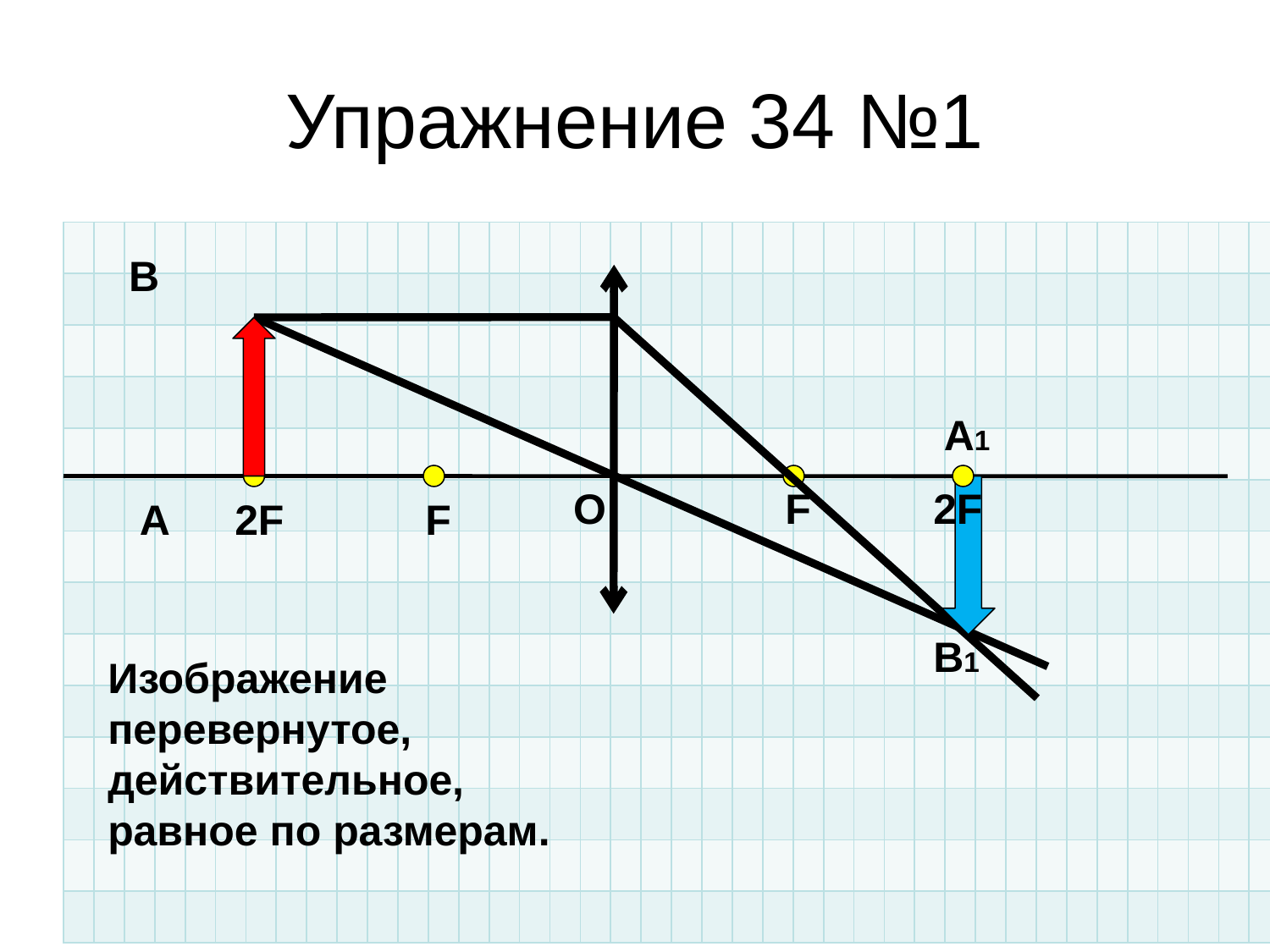

# Упражнение 34 №1
|  |  |  |  |  |  |  |  |  |  |  |  |  |  |  |  |  |  |  |  |  |  |  |  |  |  |  |  |  |  |  |  |  |  |  |  |  |  |  |  |
| --- | --- | --- | --- | --- | --- | --- | --- | --- | --- | --- | --- | --- | --- | --- | --- | --- | --- | --- | --- | --- | --- | --- | --- | --- | --- | --- | --- | --- | --- | --- | --- | --- | --- | --- | --- | --- | --- | --- | --- |
|  |  |  |  |  |  |  |  |  |  |  |  |  |  |  |  |  |  |  |  |  |  |  |  |  |  |  |  |  |  |  |  |  |  |  |  |  |  |  |  |
|  |  |  |  |  |  |  |  |  |  |  |  |  |  |  |  |  |  |  |  |  |  |  |  |  |  |  |  |  |  |  |  |  |  |  |  |  |  |  |  |
|  |  |  |  |  |  |  |  |  |  |  |  |  |  |  |  |  |  |  |  |  |  |  |  |  |  |  |  |  |  |  |  |  |  |  |  |  |  |  |  |
|  |  |  |  |  |  |  |  |  |  |  |  |  |  |  |  |  |  |  |  |  |  |  |  |  |  |  |  |  |  |  |  |  |  |  |  |  |  |  |  |
|  |  |  |  |  |  |  |  |  |  |  |  |  |  |  |  |  |  |  |  |  |  |  |  |  |  |  |  |  |  |  |  |  |  |  |  |  |  |  |  |
|  |  |  |  |  |  |  |  |  |  |  |  |  |  |  |  |  |  |  |  |  |  |  |  |  |  |  |  |  |  |  |  |  |  |  |  |  |  |  |  |
|  |  |  |  |  |  |  |  |  |  |  |  |  |  |  |  |  |  |  |  |  |  |  |  |  |  |  |  |  |  |  |  |  |  |  |  |  |  |  |  |
|  |  |  |  |  |  |  |  |  |  |  |  |  |  |  |  |  |  |  |  |  |  |  |  |  |  |  |  |  |  |  |  |  |  |  |  |  |  |  |  |
|  |  |  |  |  |  |  |  |  |  |  |  |  |  |  |  |  |  |  |  |  |  |  |  |  |  |  |  |  |  |  |  |  |  |  |  |  |  |  |  |
|  |  |  |  |  |  |  |  |  |  |  |  |  |  |  |  |  |  |  |  |  |  |  |  |  |  |  |  |  |  |  |  |  |  |  |  |  |  |  |  |
|  |  |  |  |  |  |  |  |  |  |  |  |  |  |  |  |  |  |  |  |  |  |  |  |  |  |  |  |  |  |  |  |  |  |  |  |  |  |  |  |
|  |  |  |  |  |  |  |  |  |  |  |  |  |  |  |  |  |  |  |  |  |  |  |  |  |  |  |  |  |  |  |  |  |  |  |  |  |  |  |  |
|  |  |  |  |  |  |  |  |  |  |  |  |  |  |  |  |  |  |  |  |  |  |  |  |  |  |  |  |  |  |  |  |  |  |  |  |  |  |  |  |
B

A1

O
F
2F

A
2F
F
B1
Изображение
перевернутое,
действительное,
равное по размерам.